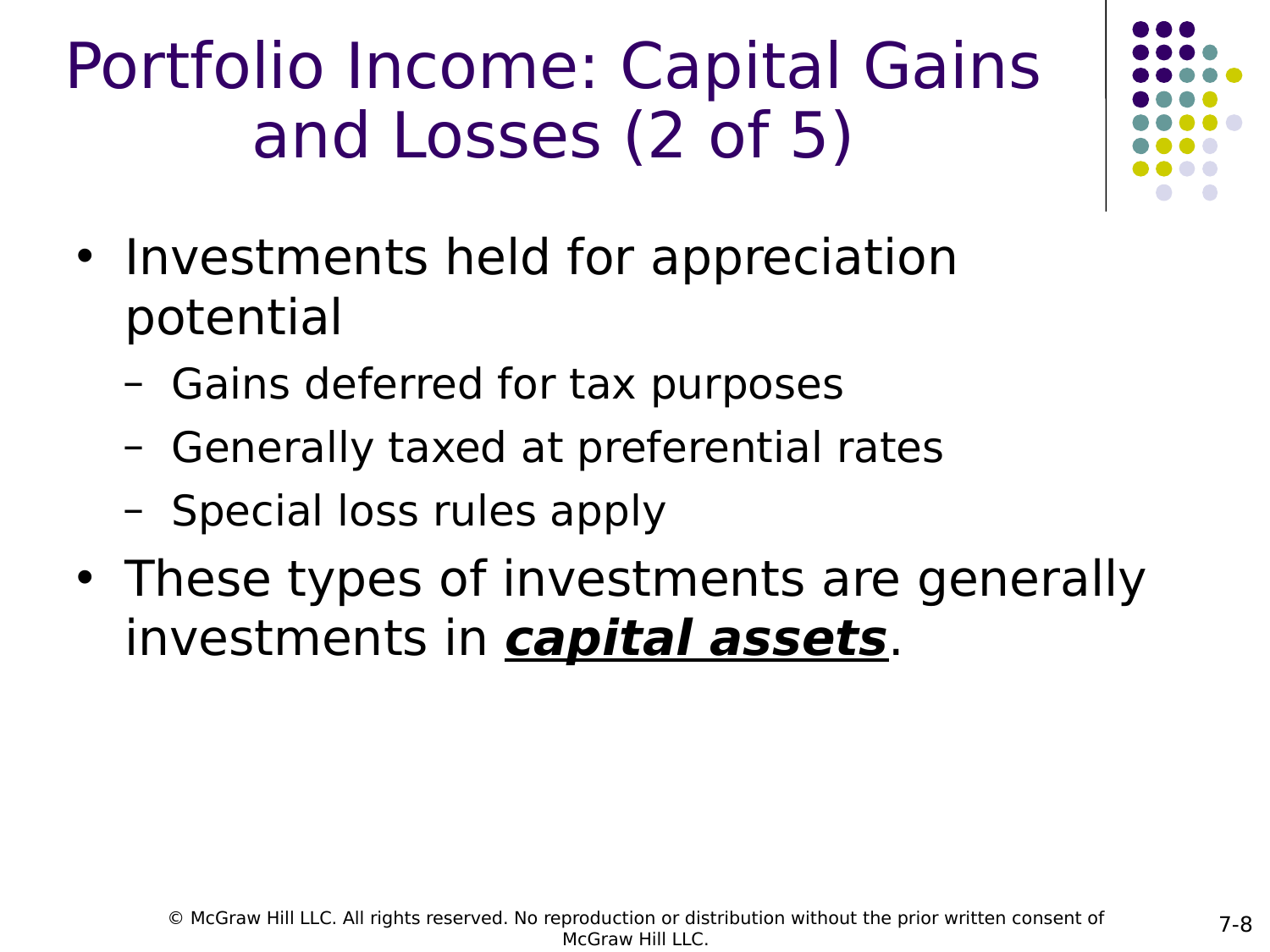

# Portfolio Income: Capital Gains and Losses (2 of 5)
Investments held for appreciation potential
Gains deferred for tax purposes
Generally taxed at preferential rates
Special loss rules apply
These types of investments are generally investments in capital assets.
7-8